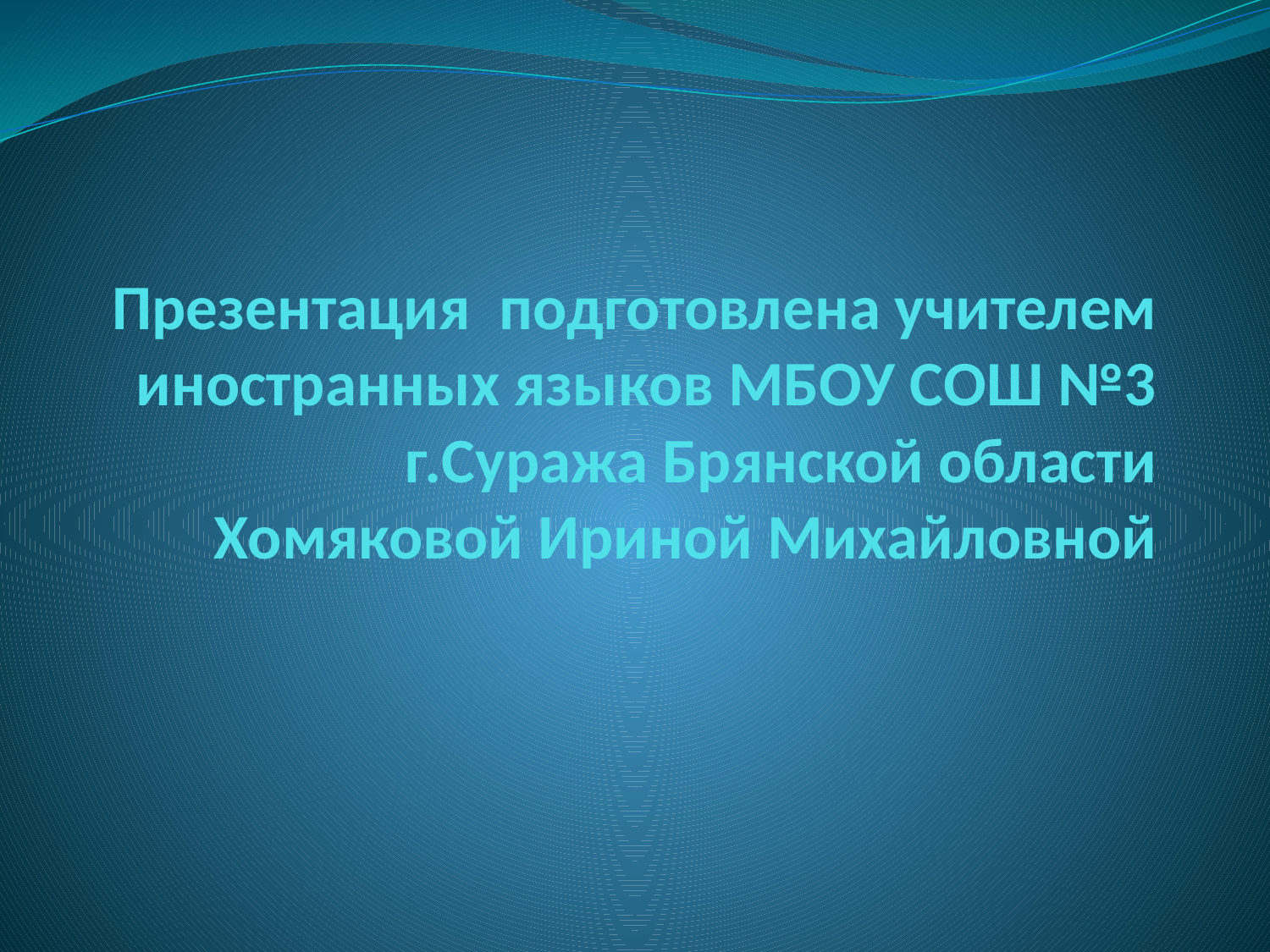

# Презентация  подготовлена учителем иностранных языков МБОУ СОШ №3 г.Суража Брянской области Хомяковой Ириной Михайловной